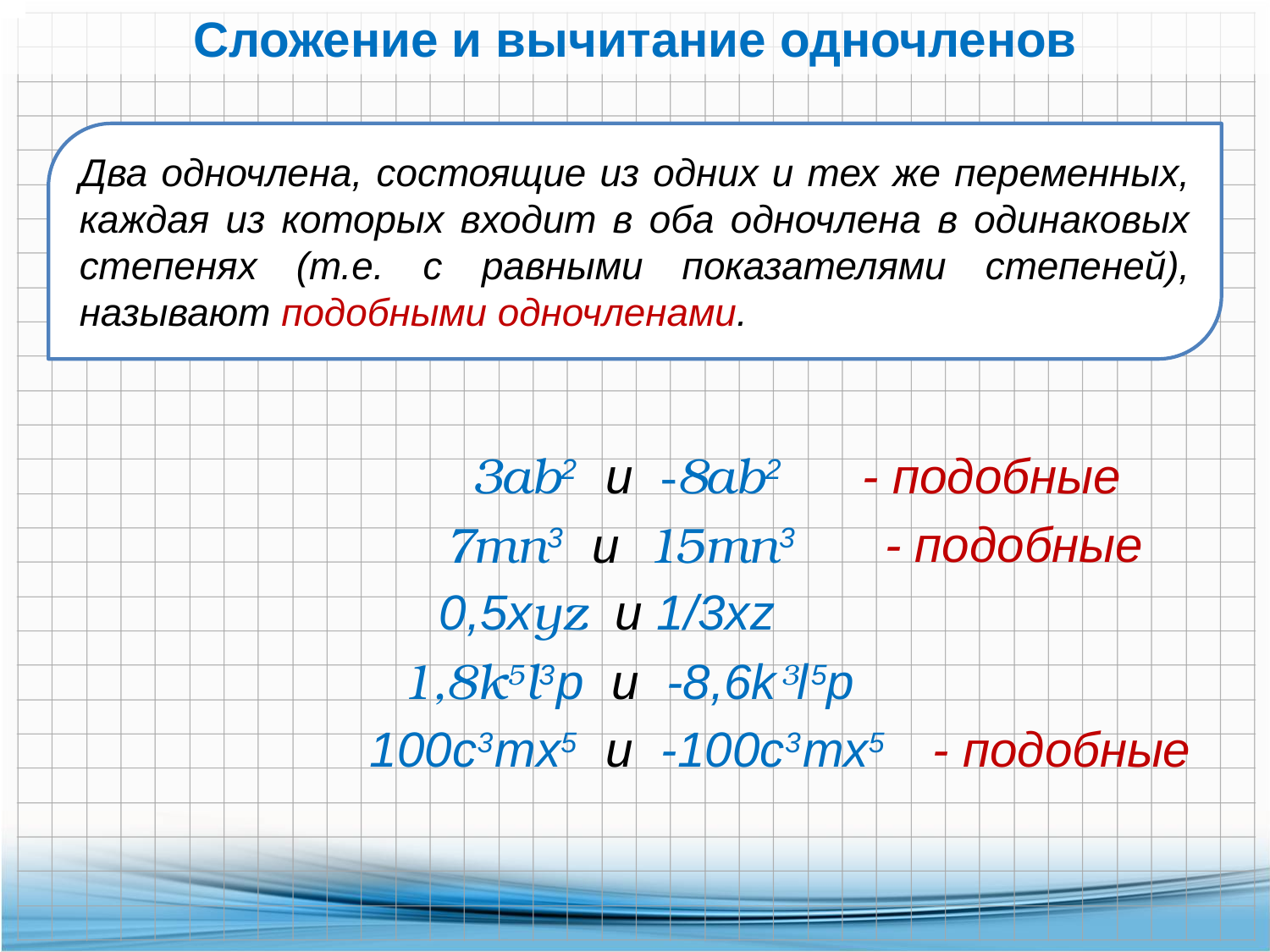

Сложение и вычитание одночленов
Два одночлена, состоящие из одних и тех же переменных, каждая из которых входит в оба одночлена в одинаковых степенях (т.е. с равными показателями степеней), называют подобными одночленами.
3ab2  и  -8ab2
- подобные
- подобные
7mn3  и  15mn3
0,5хyz  и 1/3хz
1,8k5l3р  и  -8,6k3l5р
100с3тх5  и  -100с3тх5
- подобные